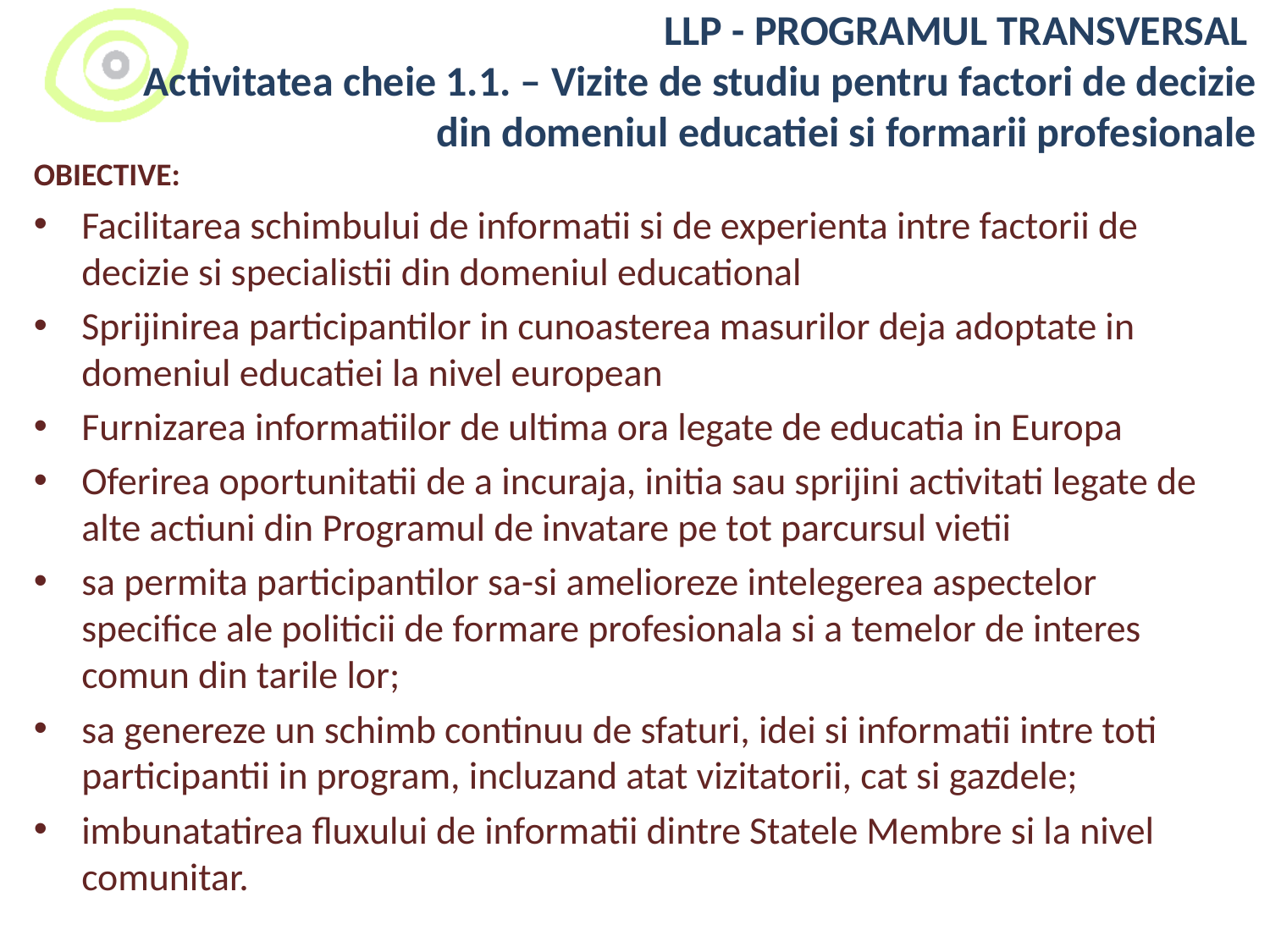

# LLP - PROGRAMUL TRANSVERSAL Activitatea cheie 1.1. – Vizite de studiu pentru factori de decizie din domeniul educatiei si formarii profesionale
OBIECTIVE:
Facilitarea schimbului de informatii si de experienta intre factorii de decizie si specialistii din domeniul educational
Sprijinirea participantilor in cunoasterea masurilor deja adoptate in domeniul educatiei la nivel european
Furnizarea informatiilor de ultima ora legate de educatia in Europa
Oferirea oportunitatii de a incuraja, initia sau sprijini activitati legate de alte actiuni din Programul de invatare pe tot parcursul vietii
sa permita participantilor sa-si amelioreze intelegerea aspectelor specifice ale politicii de formare profesionala si a temelor de interes comun din tarile lor;
sa genereze un schimb continuu de sfaturi, idei si informatii intre toti participantii in program, incluzand atat vizitatorii, cat si gazdele;
imbunatatirea fluxului de informatii dintre Statele Membre si la nivel comunitar.